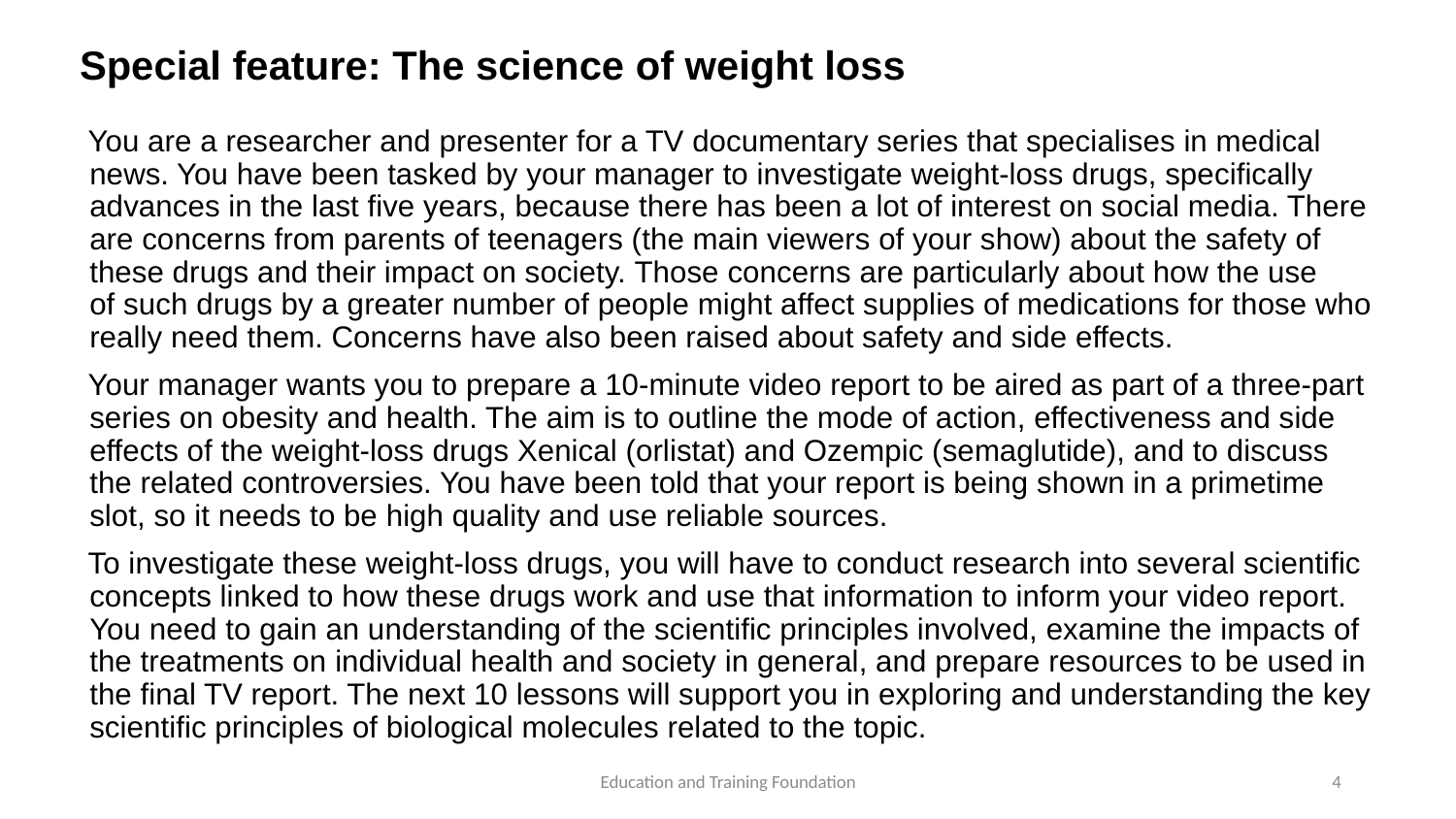

# Special feature: The science of weight loss
   You are a researcher and presenter for a TV documentary series that specialises in medical news. You have been tasked by your manager to investigate weight-loss drugs, specifically advances in the last five years, because there has been a lot of interest on social media. There are concerns from parents of teenagers (the main viewers of your show) about the safety of these drugs and their impact on society. Those concerns are particularly about how the use of such drugs by a greater number of people might affect supplies of medications for those who really need them. Concerns have also been raised about safety and side effects.
   Your manager wants you to prepare a 10-minute video report to be aired as part of a three-part series on obesity and health. The aim is to outline the mode of action, effectiveness and side effects of the weight-loss drugs Xenical (orlistat) and Ozempic (semaglutide), and to discuss the related controversies. You have been told that your report is being shown in a primetime slot, so it needs to be high quality and use reliable sources.
   To investigate these weight-loss drugs, you will have to conduct research into several scientific concepts linked to how these drugs work and use that information to inform your video report. You need to gain an understanding of the scientific principles involved, examine the impacts of the treatments on individual health and society in general, and prepare resources to be used in the final TV report. The next 10 lessons will support you in exploring and understanding the key scientific principles of biological molecules related to the topic.

Education and Training Foundation
4